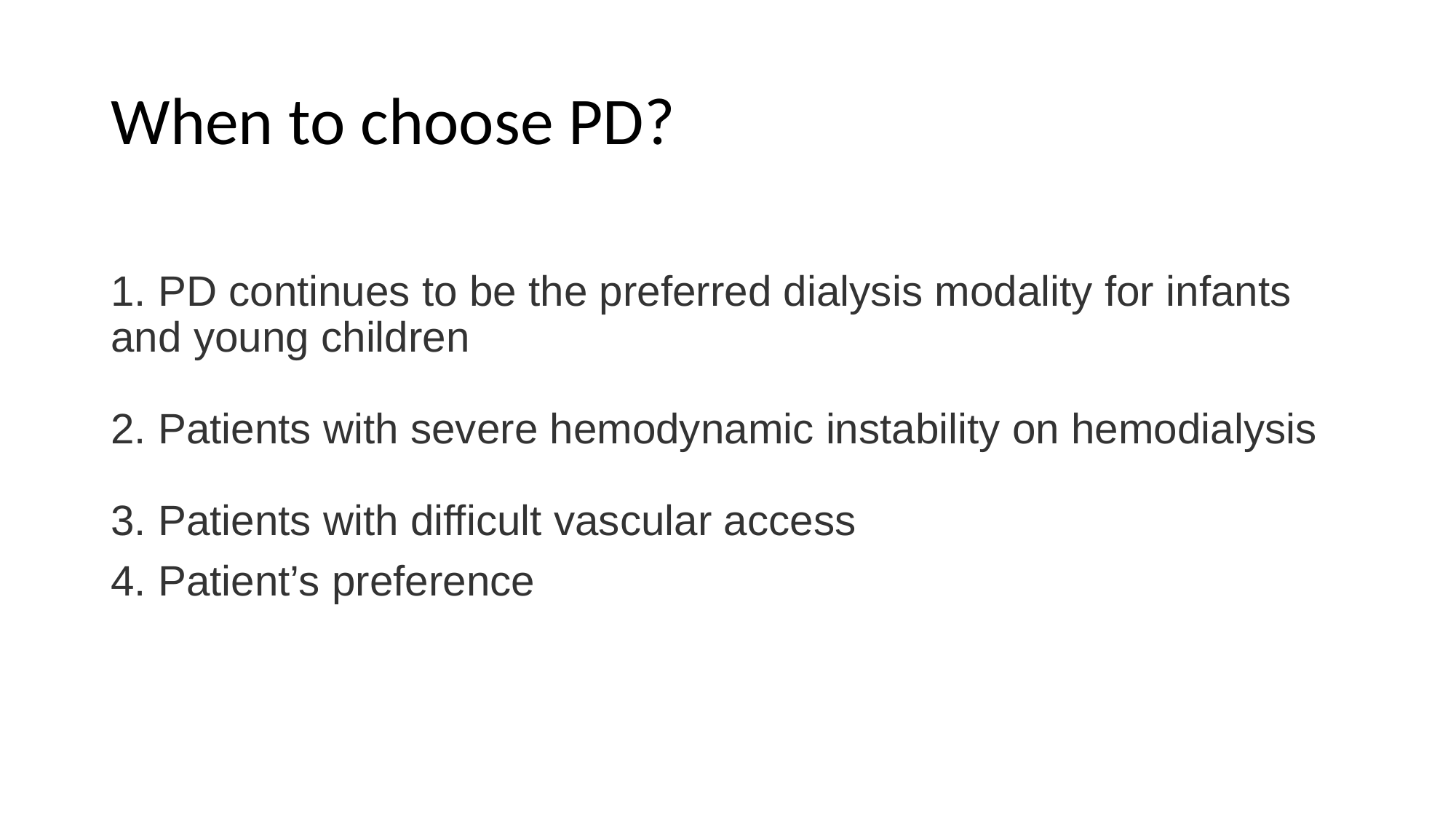

# When to choose PD?
1. PD continues to be the preferred dialysis modality for infants and young children
2. Patients with severe hemodynamic instability on hemodialysis
3. Patients with difficult vascular access
4. Patient’s preference